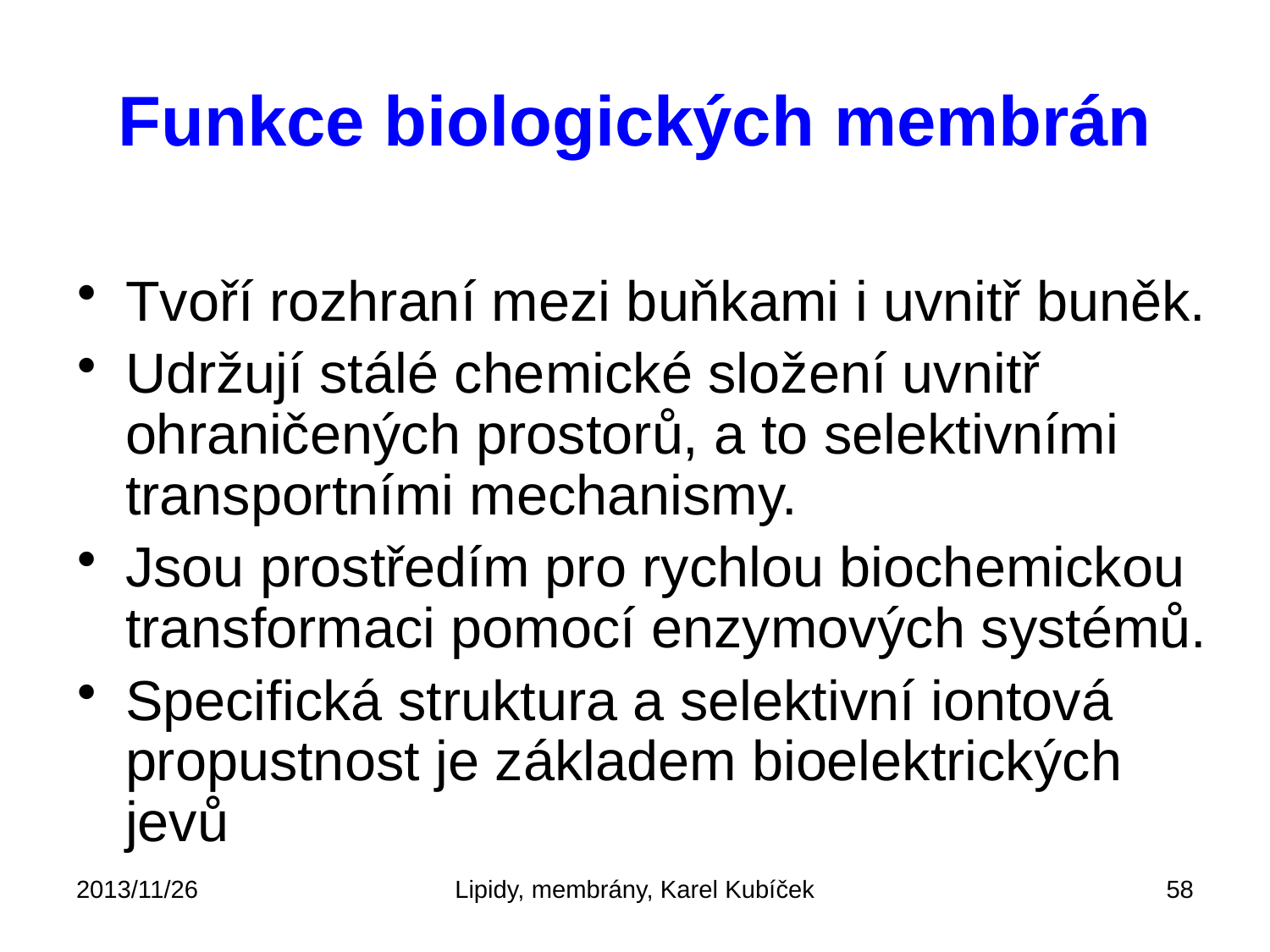

# Funkce biologických membrán
Tvoří rozhraní mezi buňkami i uvnitř buněk.
Udržují stálé chemické složení uvnitř ohraničených prostorů, a to selektivními transportními mechanismy.
Jsou prostředím pro rychlou biochemickou transformaci pomocí enzymových systémů.
Specifická struktura a selektivní iontová propustnost je základem bioelektrických jevů
2013/11/26
Lipidy, membrány, Karel Kubíček
58